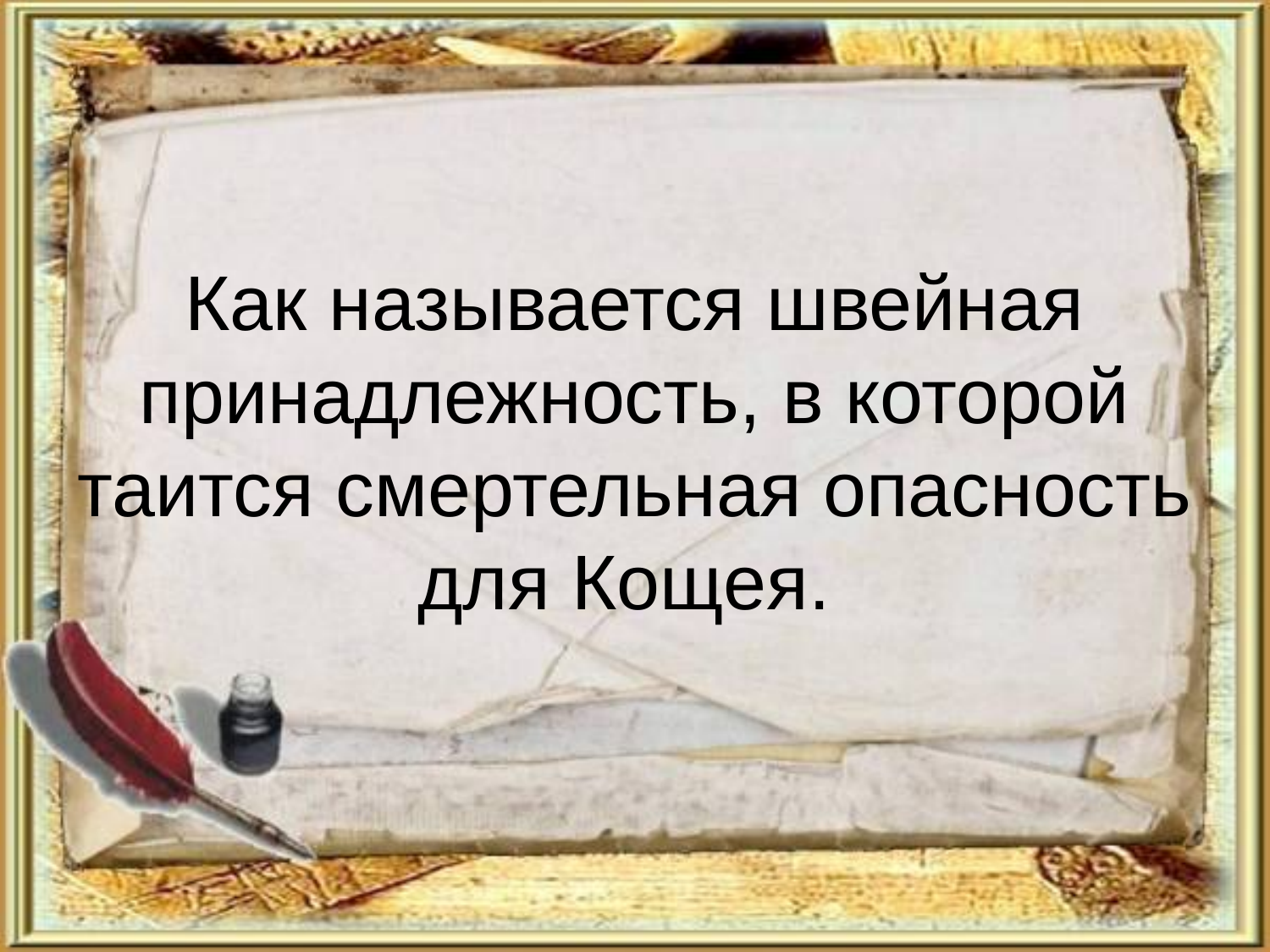

# Как называется швейная принадлежность, в которой таится смертельная опасность для Кощея.